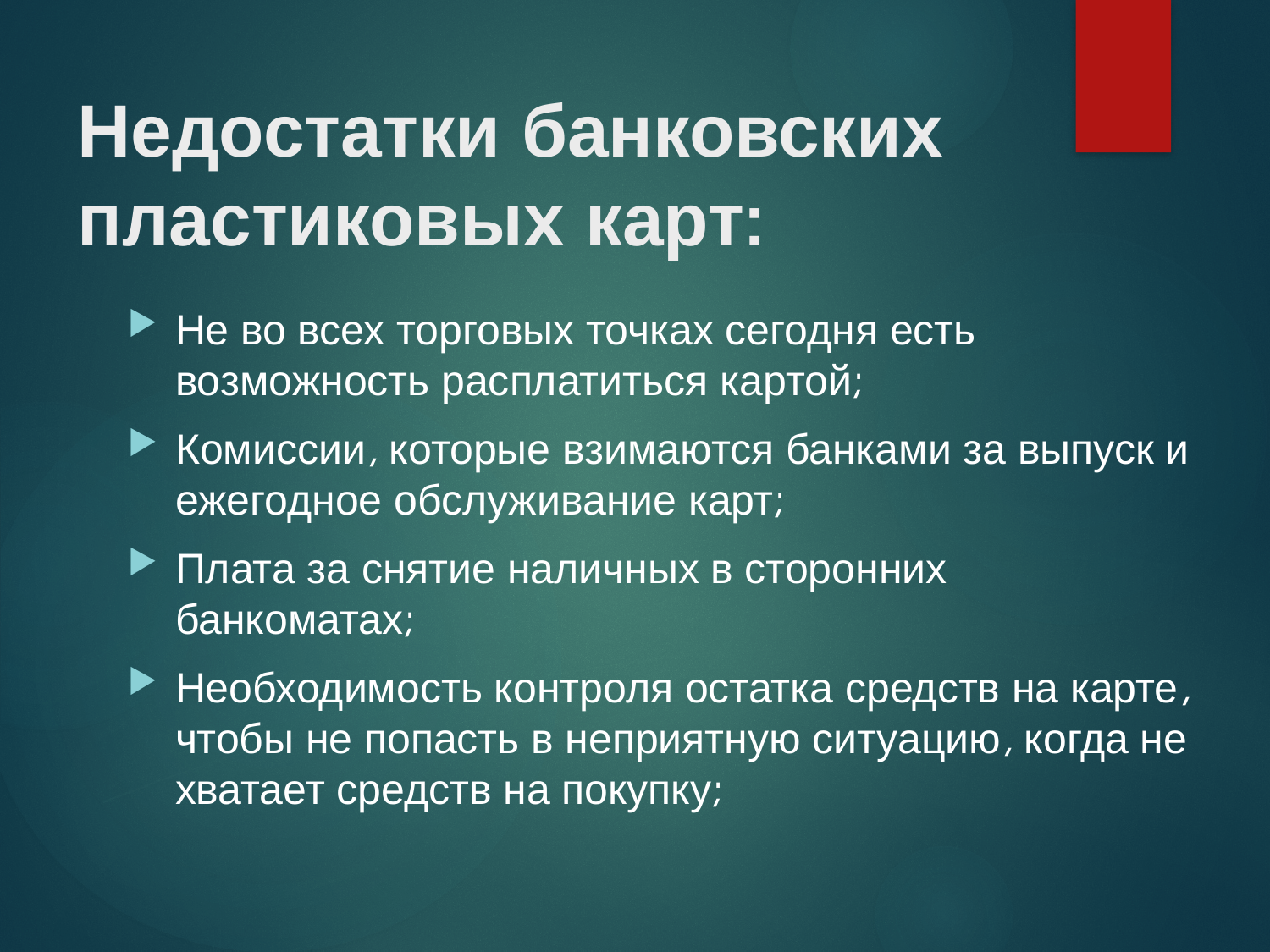

# Недостатки банковских пластиковых карт:
Не во всех торговых точках сегодня есть возможность расплатиться картой;
Комиссии, которые взимаются банками за выпуск и ежегодное обслуживание карт;
Плата за снятие наличных в сторонних банкоматах;
Необходимость контроля остатка средств на карте, чтобы не попасть в неприятную ситуацию, когда не хватает средств на покупку;